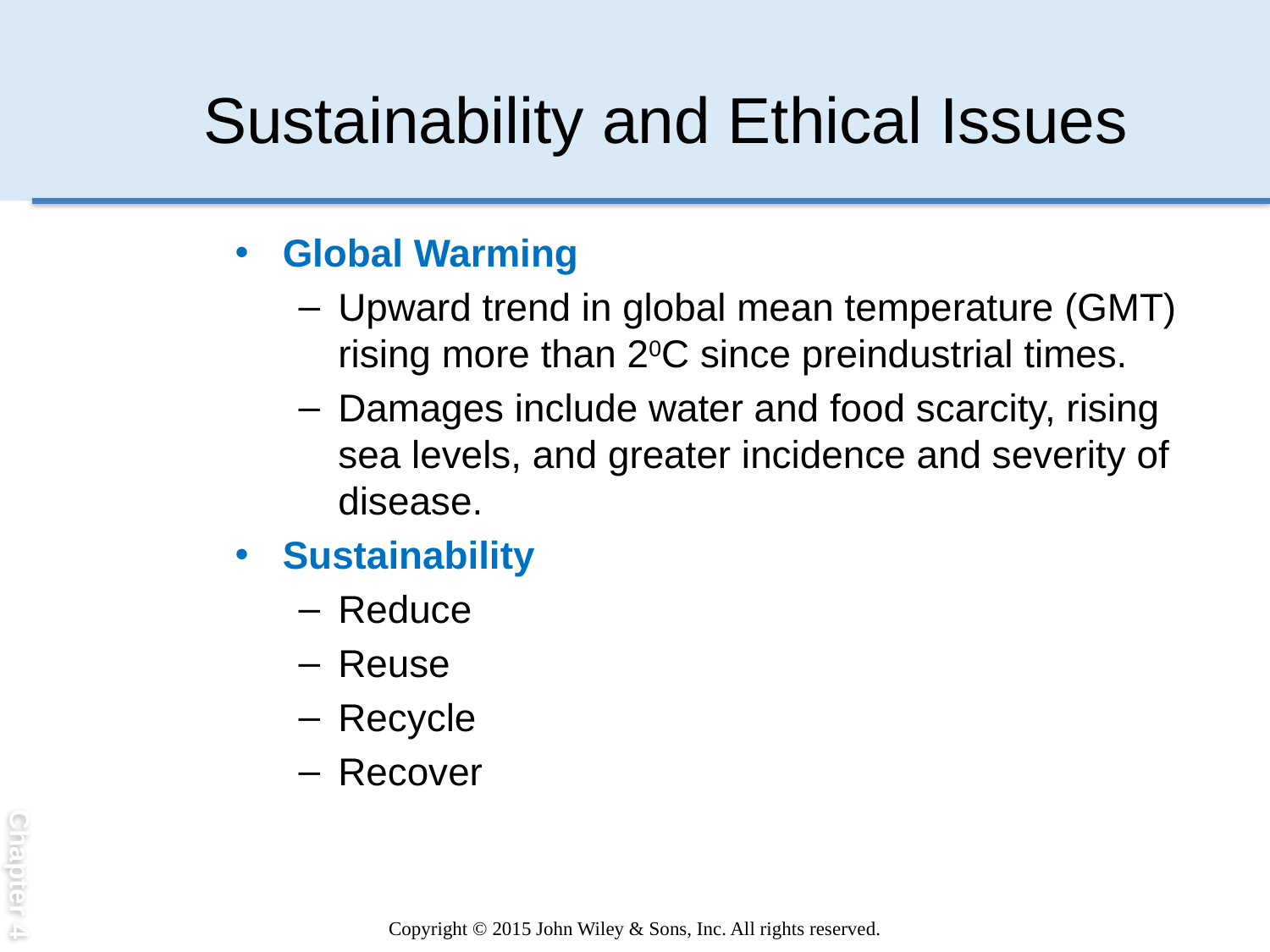

Chapter 4
# Sustainability and Ethical Issues
Global Warming
Upward trend in global mean temperature (GMT) rising more than 20C since preindustrial times.
Damages include water and food scarcity, rising sea levels, and greater incidence and severity of disease.
Sustainability
Reduce
Reuse
Recycle
Recover